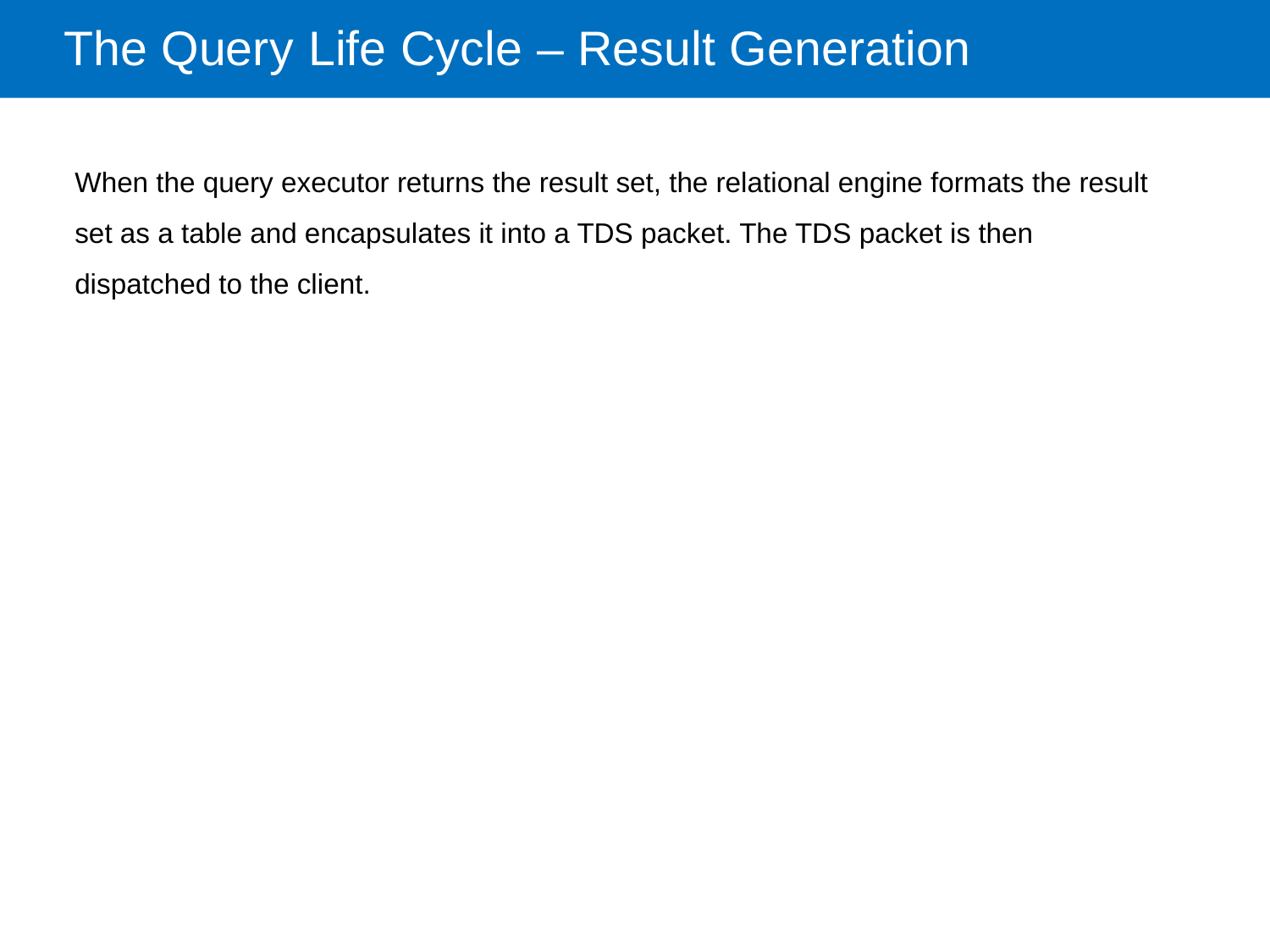

# The Query Life Cycle – Result Generation
When the query executor returns the result set, the relational engine formats the result set as a table and encapsulates it into a TDS packet. The TDS packet is then dispatched to the client.